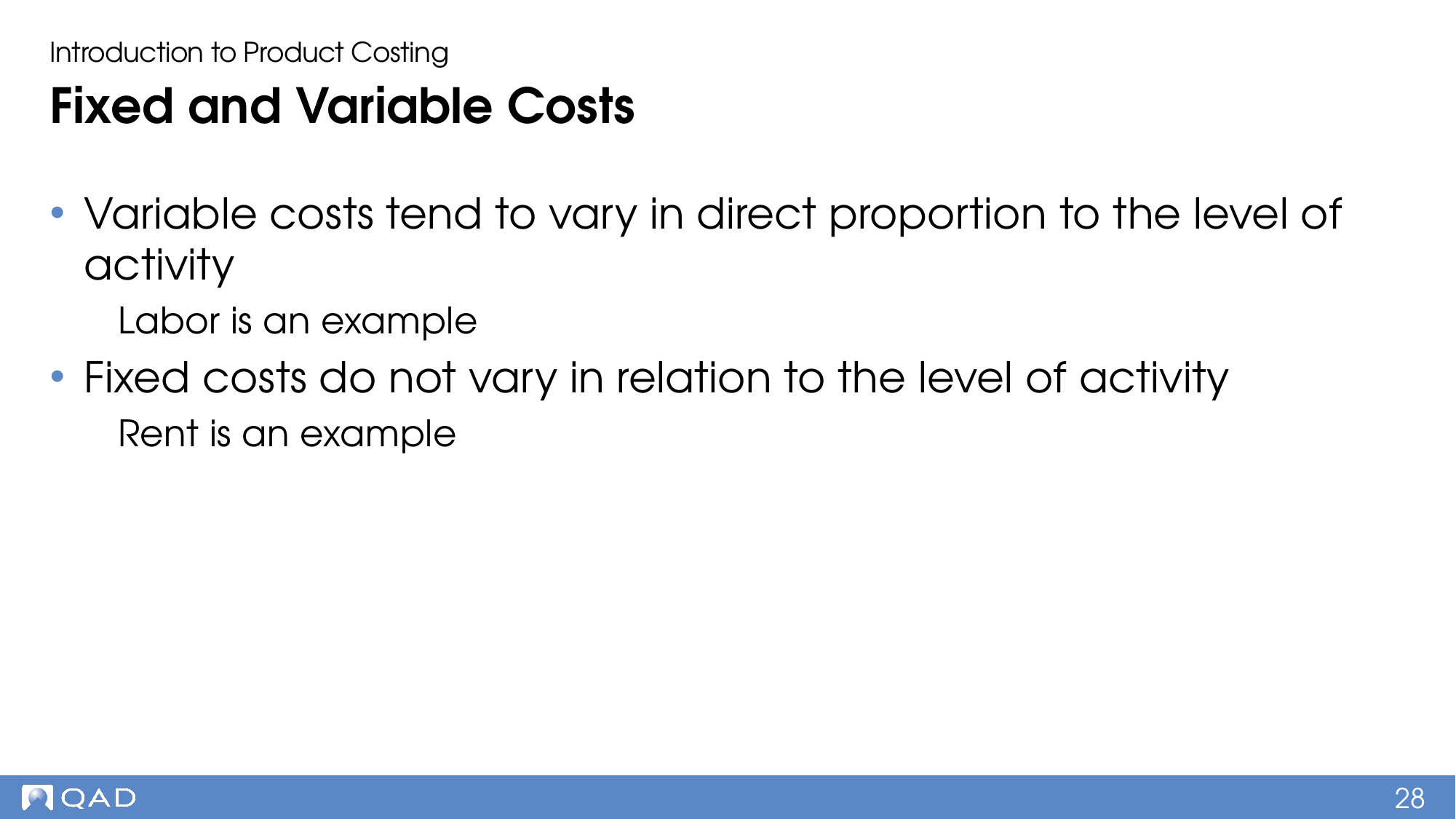

Introduction to Product Costing
# Fixed and Variable Costs
Variable costs tend to vary in direct proportion to the level of activity
Labor is an example
Fixed costs do not vary in relation to the level of activity
Rent is an example
28